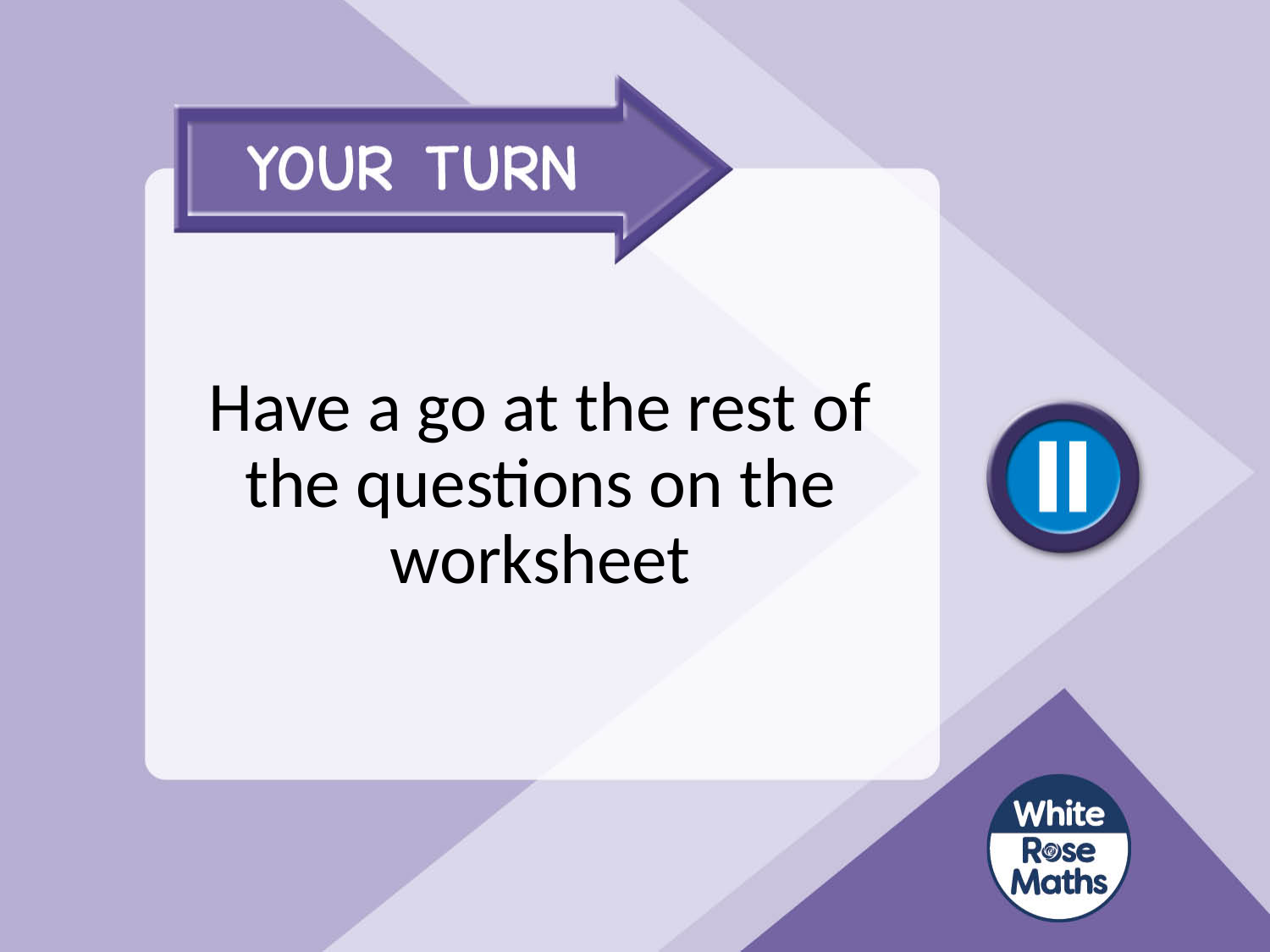

# Have a go at the rest of the questions on the worksheet